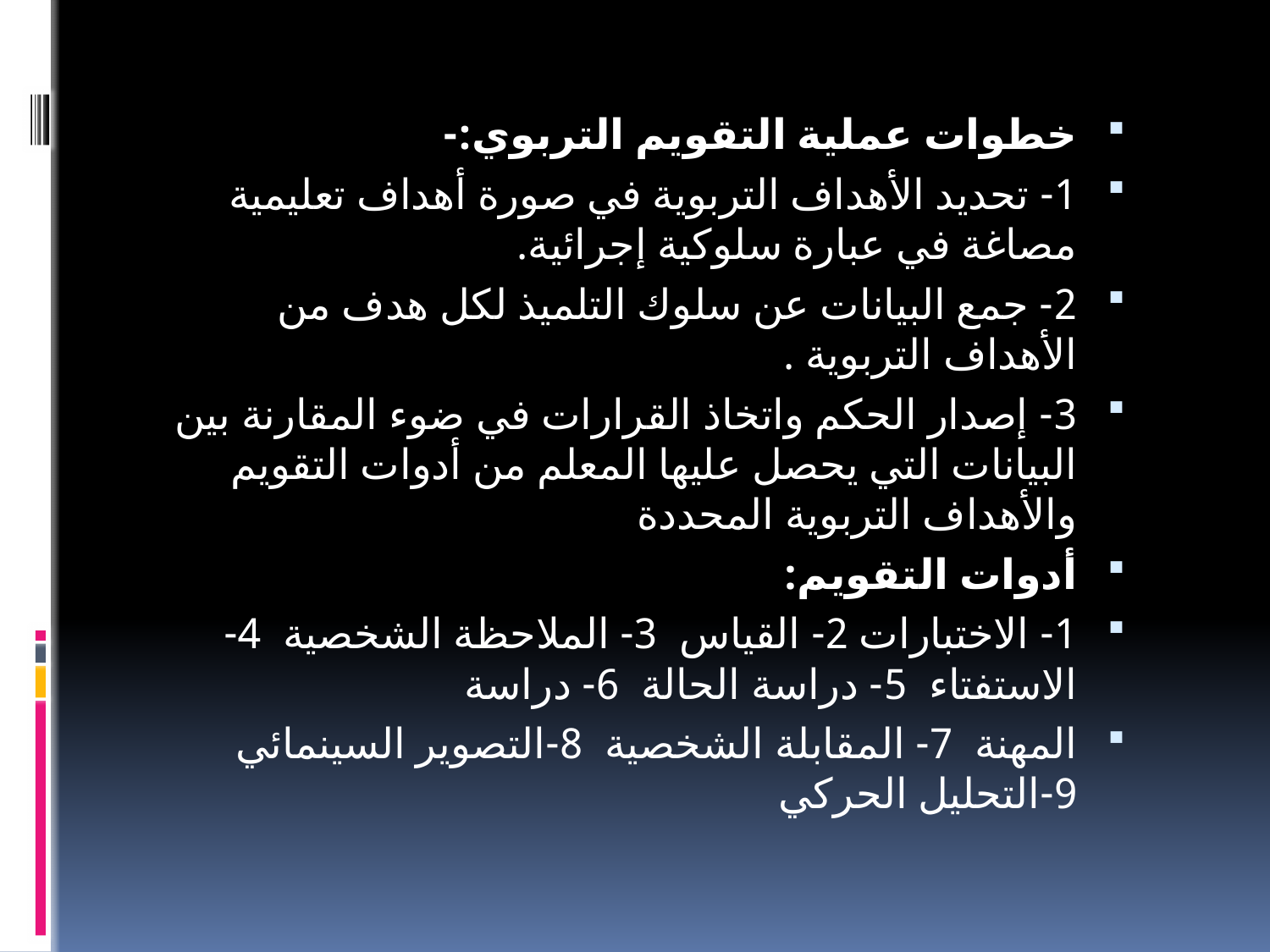

خطوات عملية التقويم التربوي:-
1- تحديد الأهداف التربوية في صورة أهداف تعليمية مصاغة في عبارة سلوكية إجرائية.
2- جمع البيانات عن سلوك التلميذ لكل هدف من الأهداف التربوية .
3- إصدار الحكم واتخاذ القرارات في ضوء المقارنة بين البيانات التي يحصل عليها المعلم من أدوات التقويم والأهداف التربوية المحددة
أدوات التقويم:
1- الاختبارات 2- القياس  3- الملاحظة الشخصية  4-الاستفتاء  5- دراسة الحالة  6- دراسة
المهنة  7- المقابلة الشخصية  8-التصوير السينمائي   9-التحليل الحركي